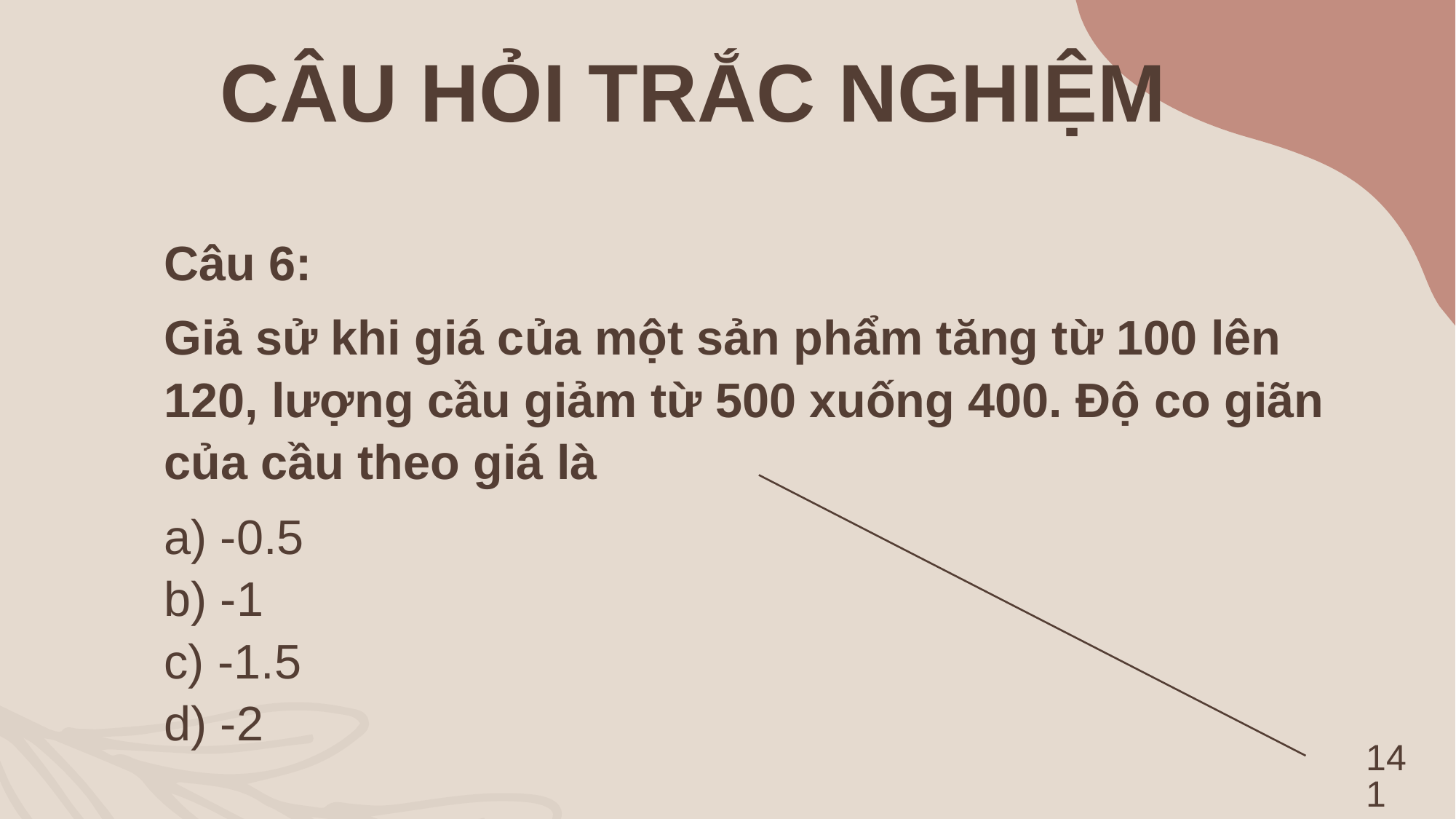

CÂU HỎI TRẮC NGHIỆM
Câu 6:
Giả sử khi giá của một sản phẩm tăng từ 100 lên 120, lượng cầu giảm từ 500 xuống 400. Độ co giãn của cầu theo giá là
a) -0.5
b) -1
c) -1.5
d) -2
141